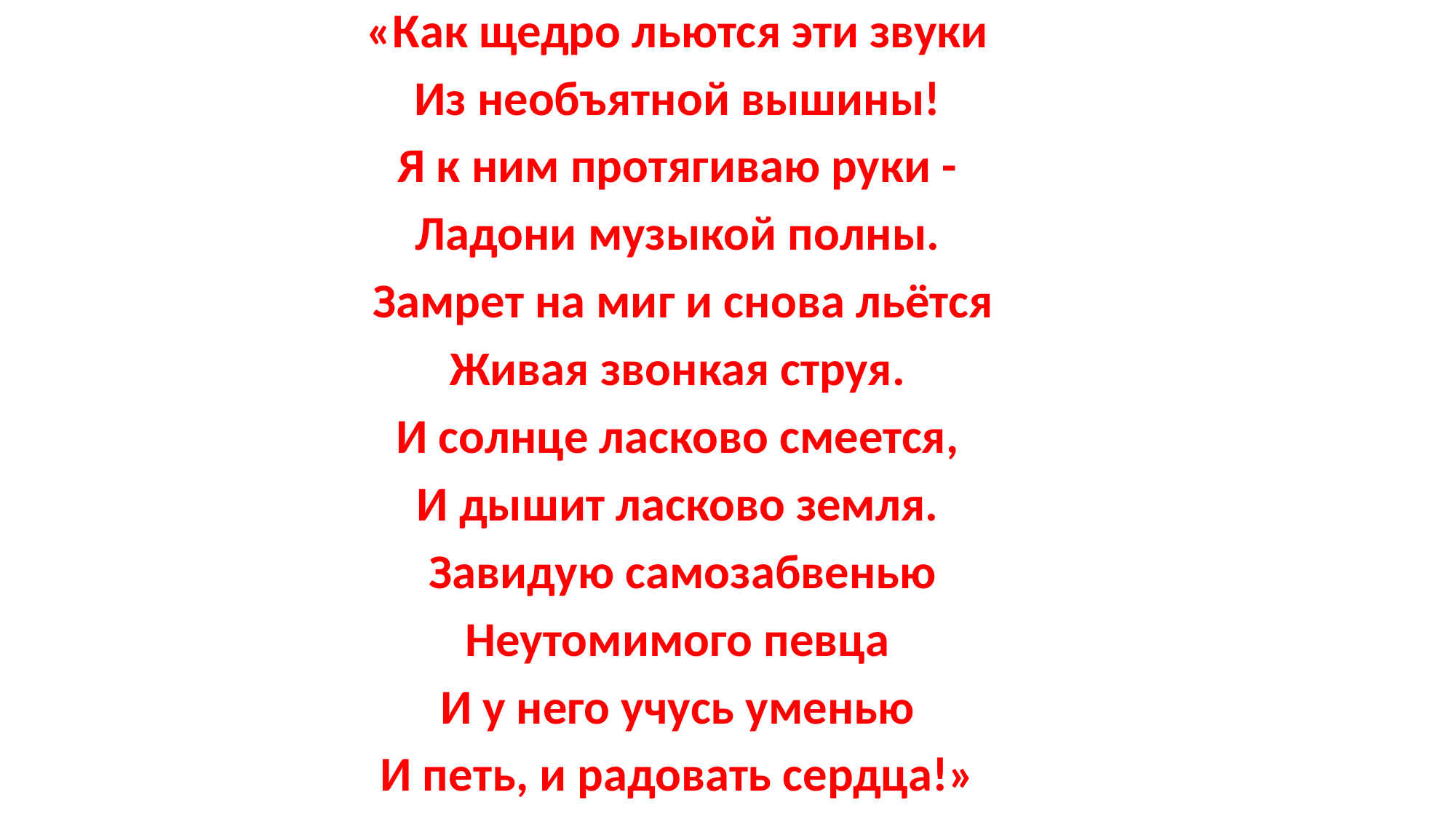

«Как щедро льются эти звуки
Из необъятной вышины!
Я к ним протягиваю руки -
Ладони музыкой полны.
 Замрет на миг и снова льётся
Живая звонкая струя.
И солнце ласково смеется,
И дышит ласково земля.
 Завидую самозабвенью
Неутомимого певца
И у него учусь уменью
И петь, и радовать сердца!»

#